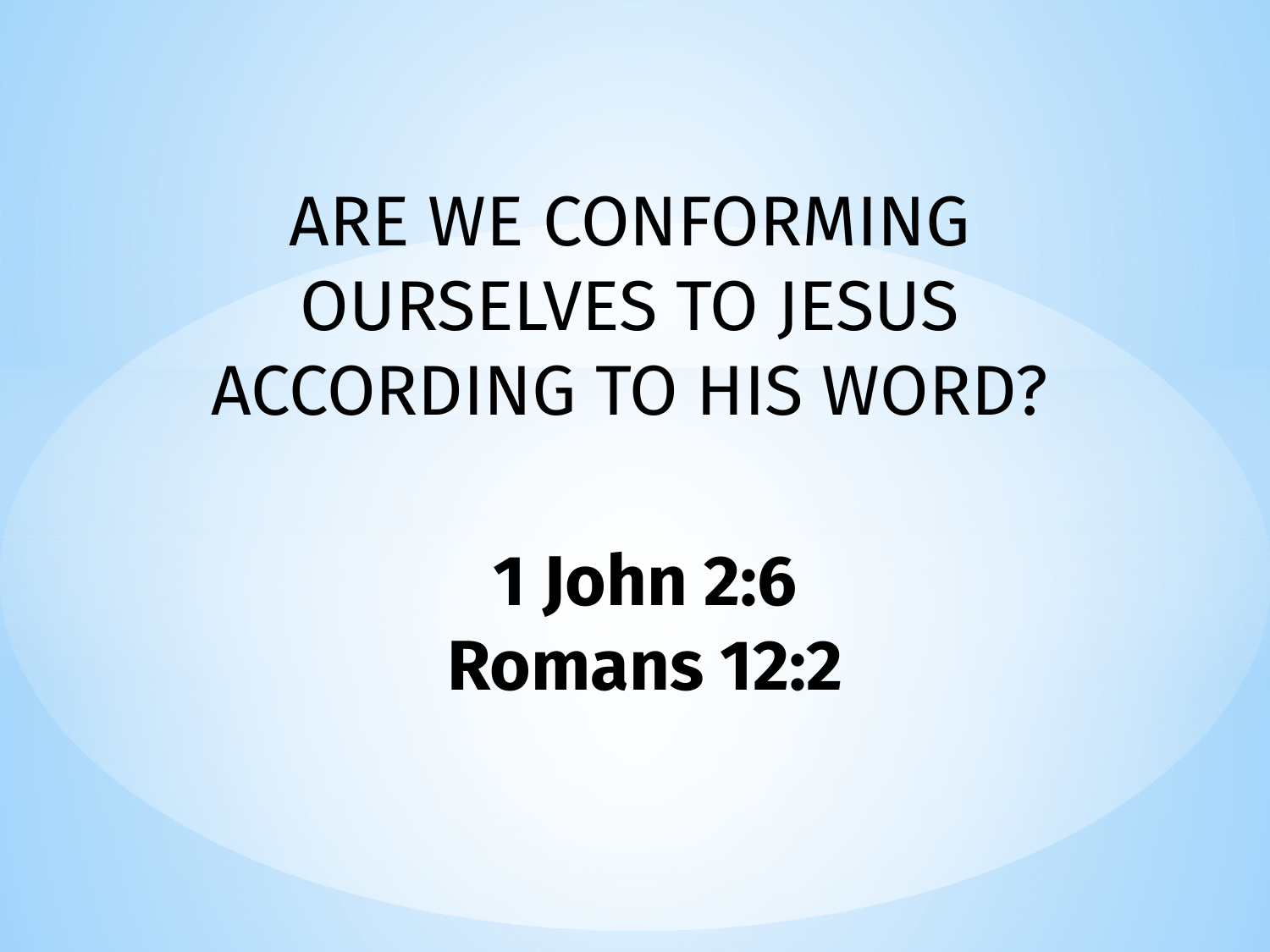

ARE WE CONFORMING OURSELVES TO JESUS ACCORDING TO HIS WORD?
1 John 2:6
Romans 12:2